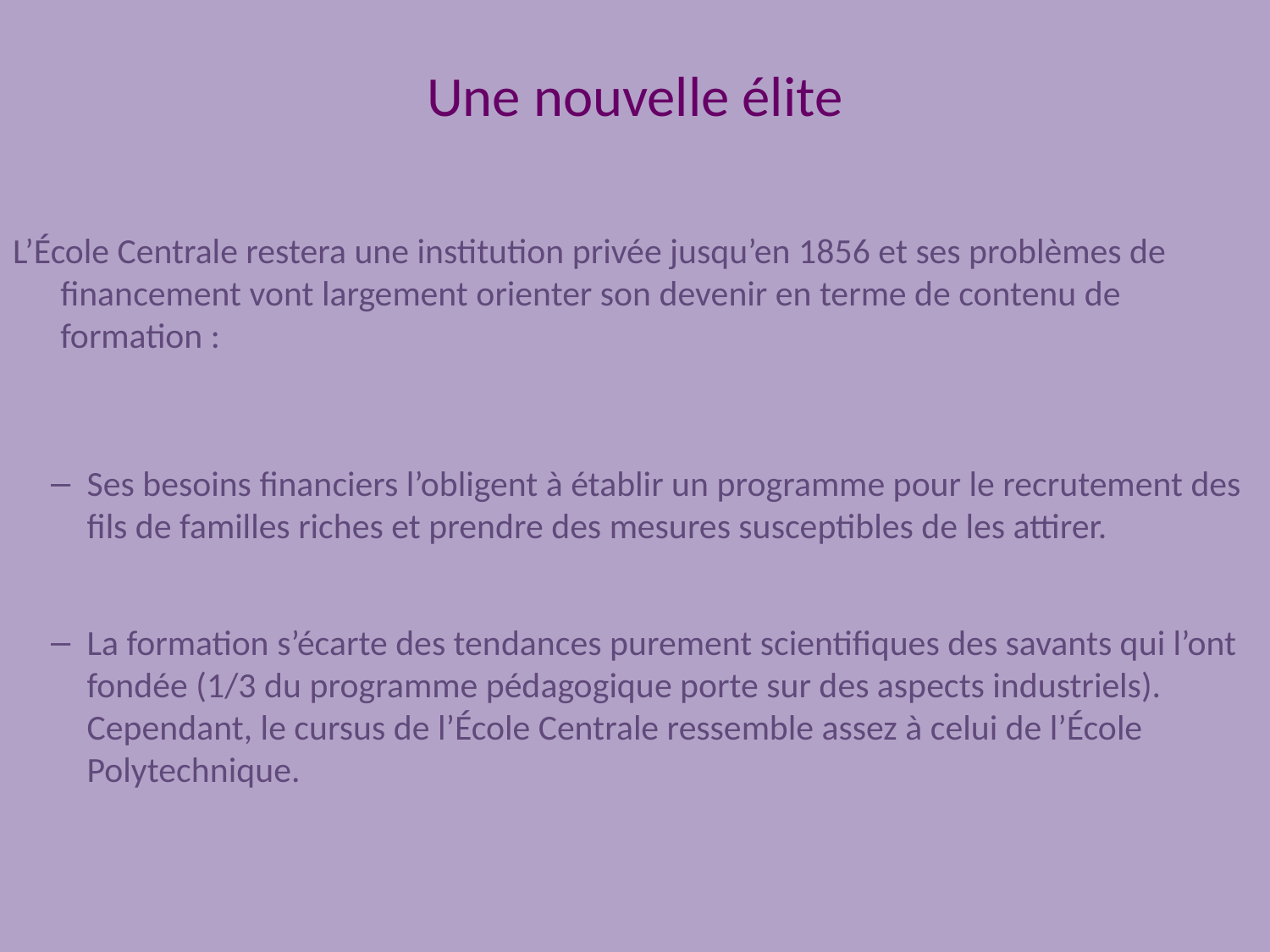

# Une nouvelle élite
L’École Centrale restera une institution privée jusqu’en 1856 et ses problèmes de financement vont largement orienter son devenir en terme de contenu de formation :

Ses besoins financiers l’obligent à établir un programme pour le recrutement des fils de familles riches et prendre des mesures susceptibles de les attirer.

La formation s’écarte des tendances purement scientifiques des savants qui l’ont fondée (1/3 du programme pédagogique porte sur des aspects industriels). Cependant, le cursus de l’École Centrale ressemble assez à celui de l’École Polytechnique.